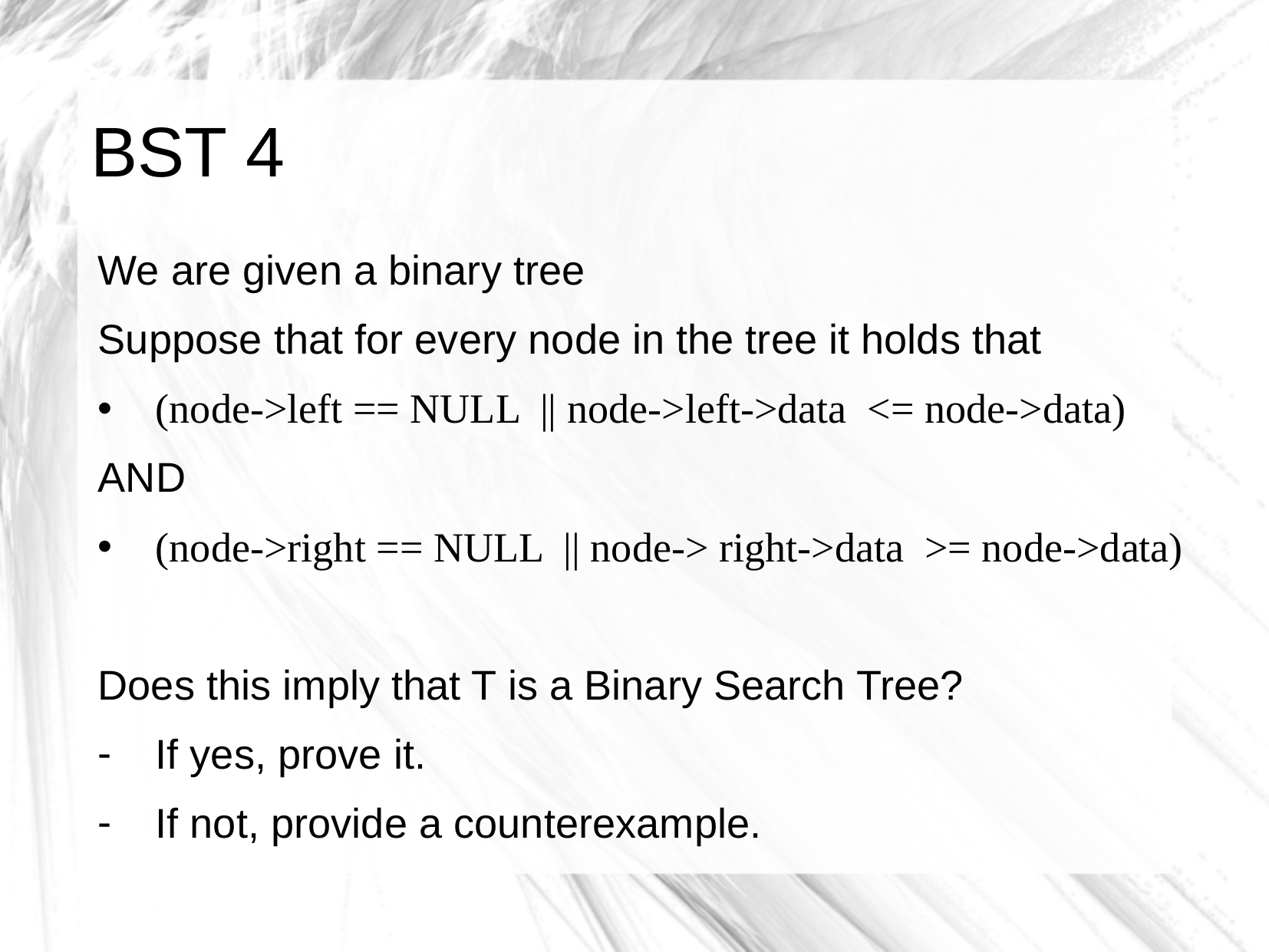

# BST 4
We are given a binary tree
Suppose that for every node in the tree it holds that
(node->left == NULL  || node->left->data  <= node->data)
AND
(node->right == NULL  || node-> right->data  >= node->data)

Does this imply that T is a Binary Search Tree?
If yes, prove it.
If not, provide a counterexample.